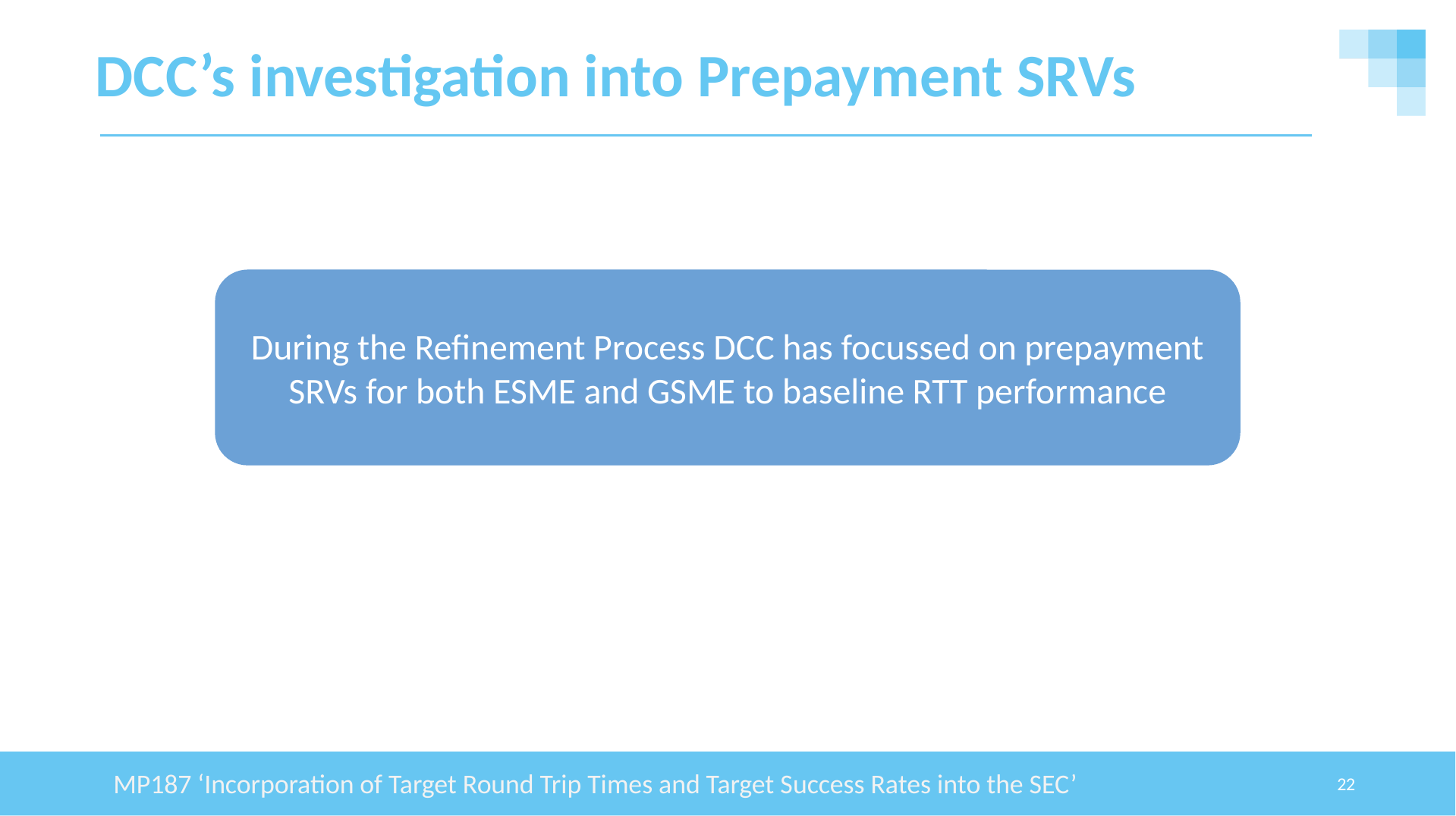

# DCC’s investigation into Prepayment SRVs
During the Refinement Process DCC has focussed on prepayment SRVs for both ESME and GSME to baseline RTT performance
MP187 ‘Incorporation of Target Round Trip Times and Target Success Rates into the SEC’
22